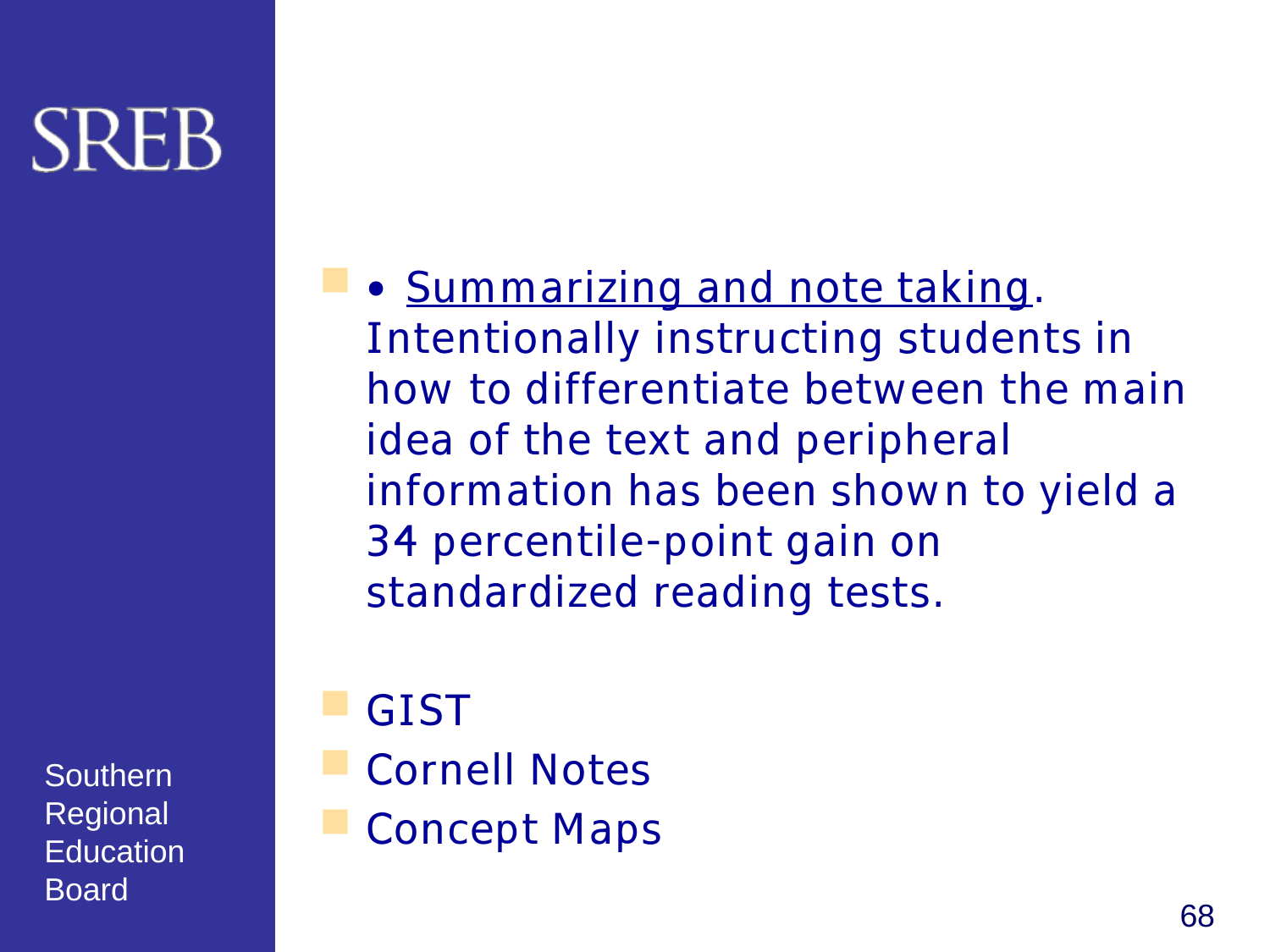

#
• Summarizing and note taking. Intentionally instructing students in how to differentiate between the main idea of the text and peripheral information has been shown to yield a 34 percentile-point gain on standardized reading tests.

GIST
Cornell Notes
Concept Maps
68